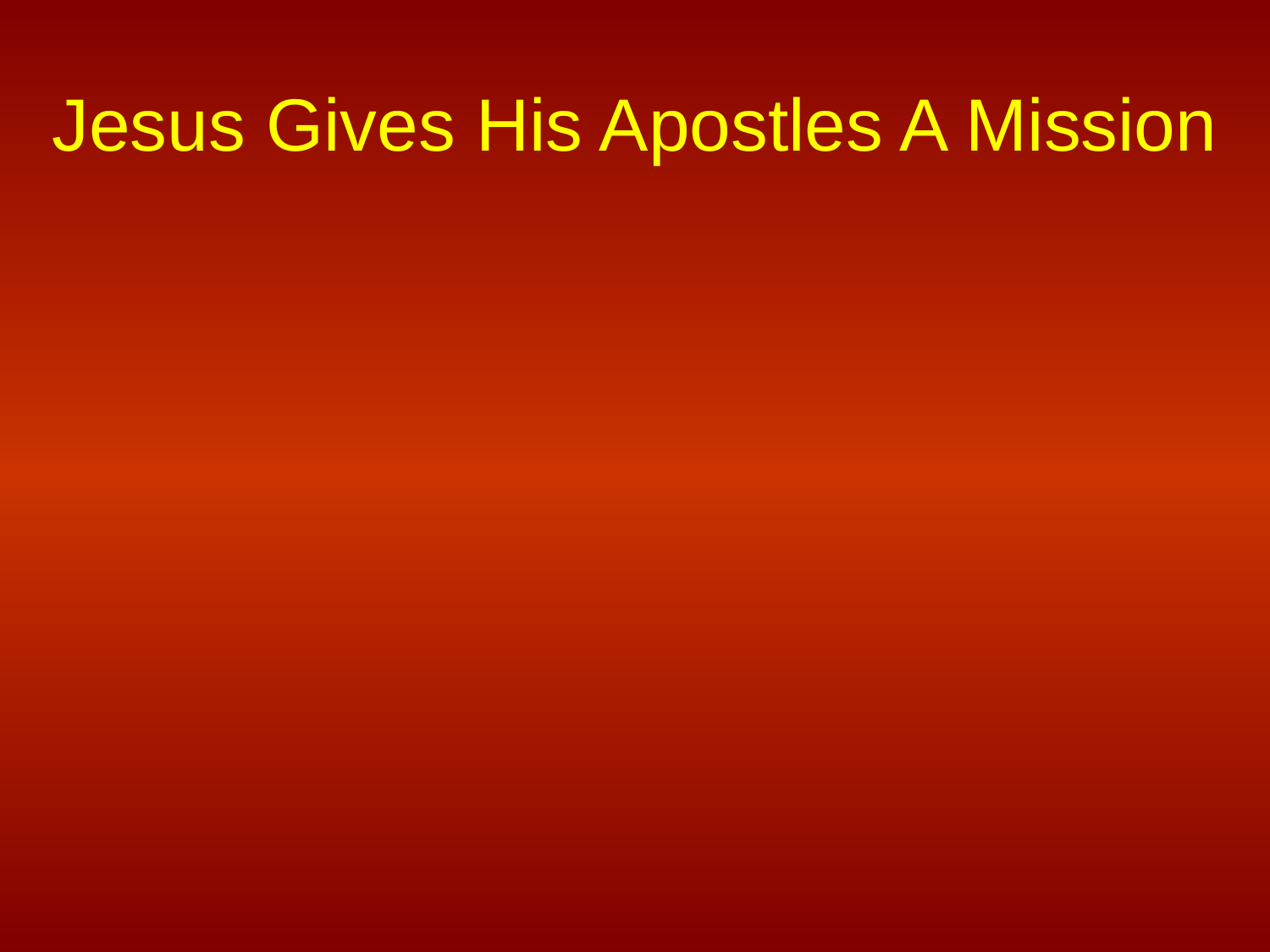

# Jesus Gives His Apostles A Mission